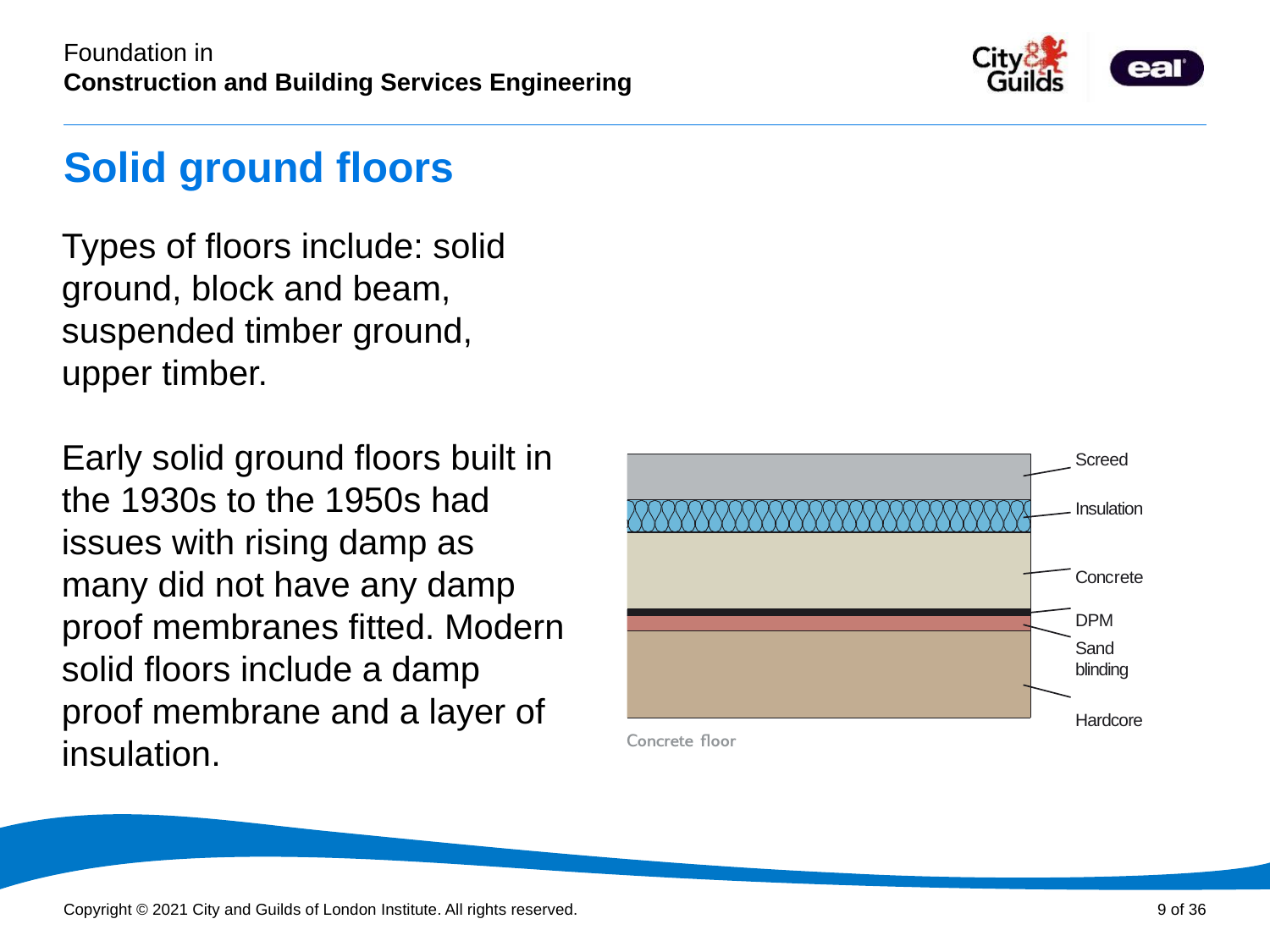

# Solid ground floors
Types of floors include: solid ground, block and beam,  suspended timber ground, upper timber.

Early solid ground floors built in the 1930s to the 1950s had issues with rising damp as many did not have any damp proof membranes fitted. Modern solid floors include a damp proof membrane and a layer of insulation.

Screed

Insulation

Concrete  DPM
Sand blinding

Hardcore

Concrete floor